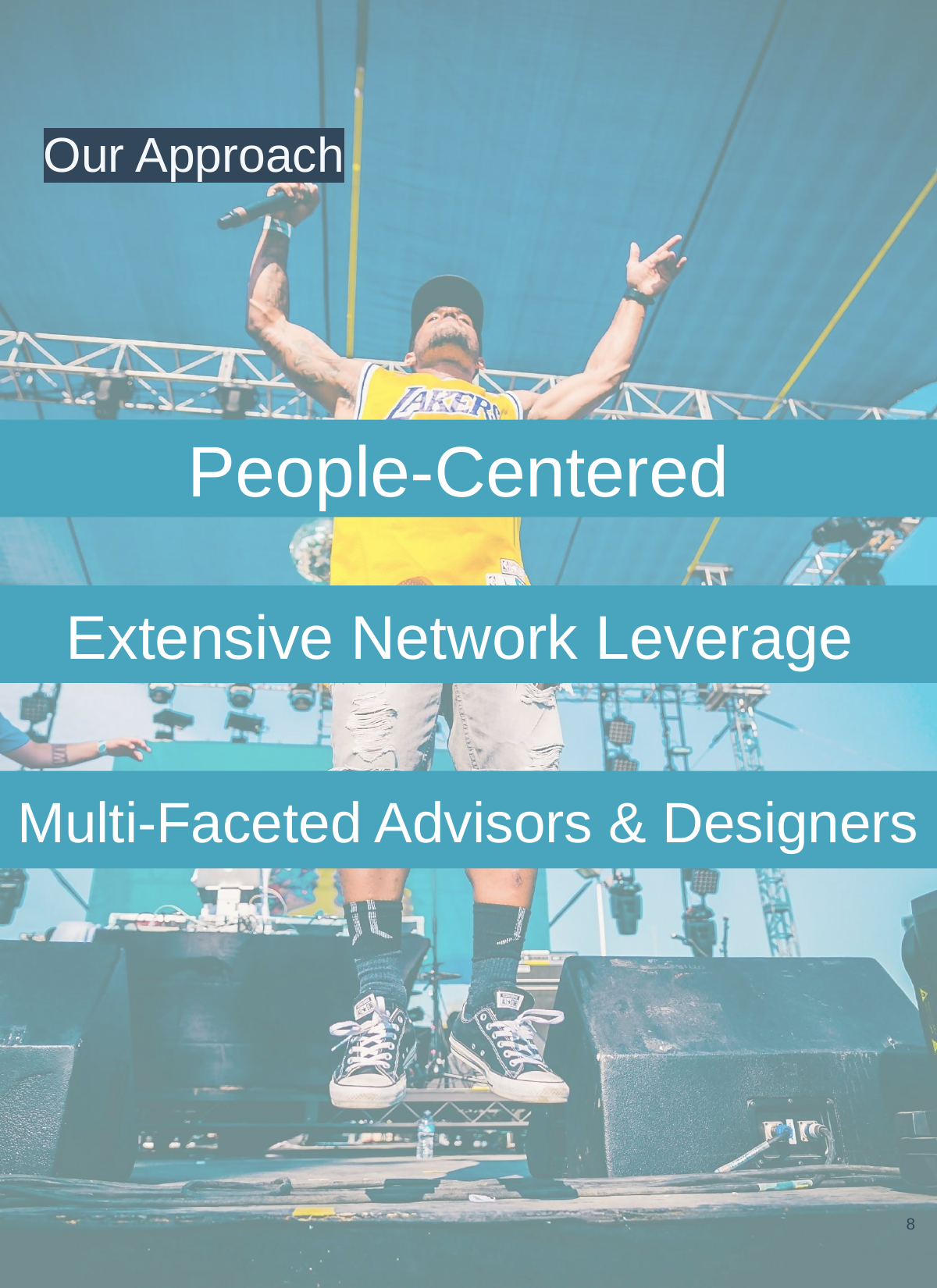

# Our Approach
People-Centered
Extensive Network Leverage
Multi-Faceted Advisors & Designers
8